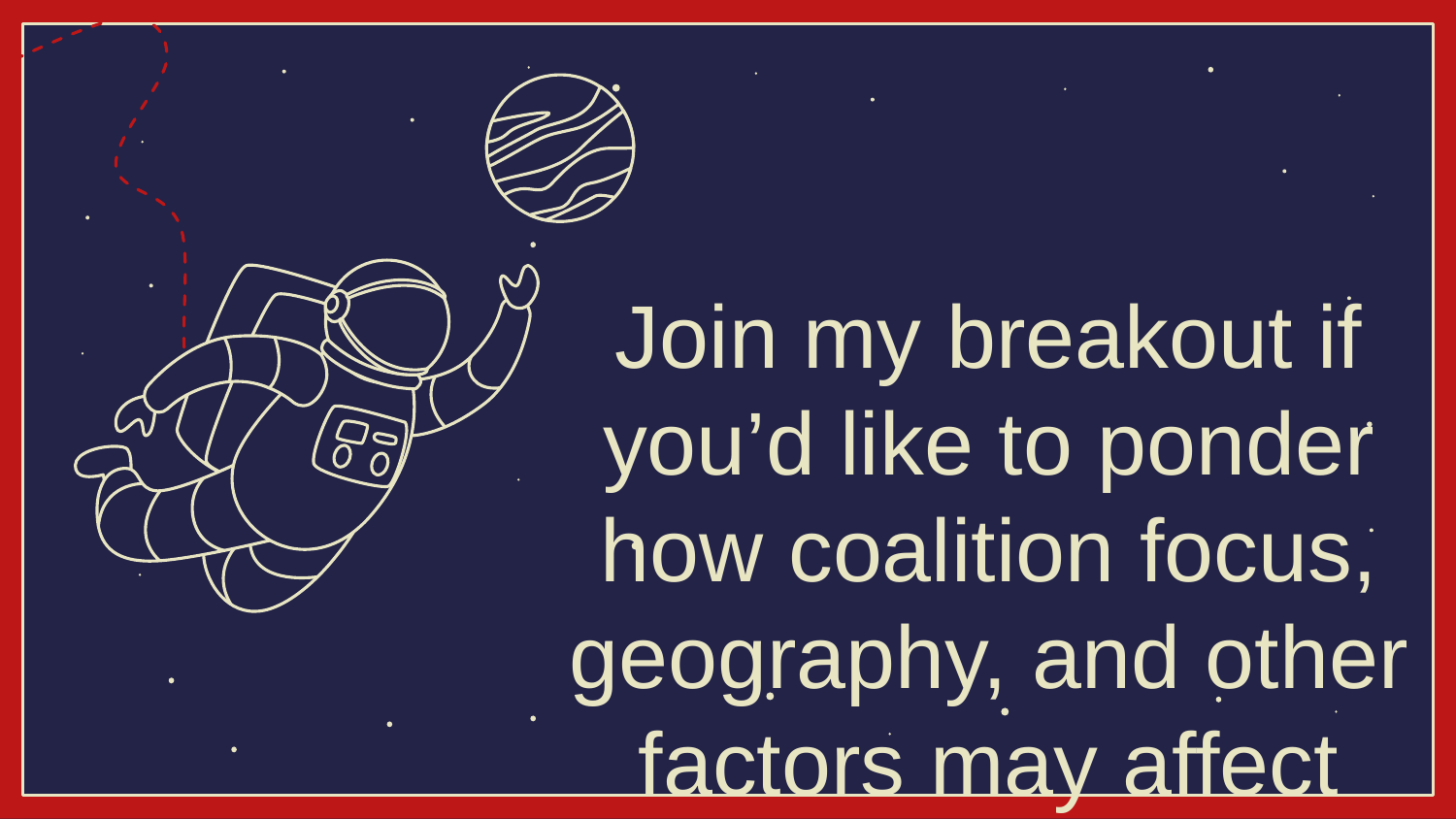

# Join my breakout if you’d like to ponder how coalition focus, geography, and other factors may affect coalitions!